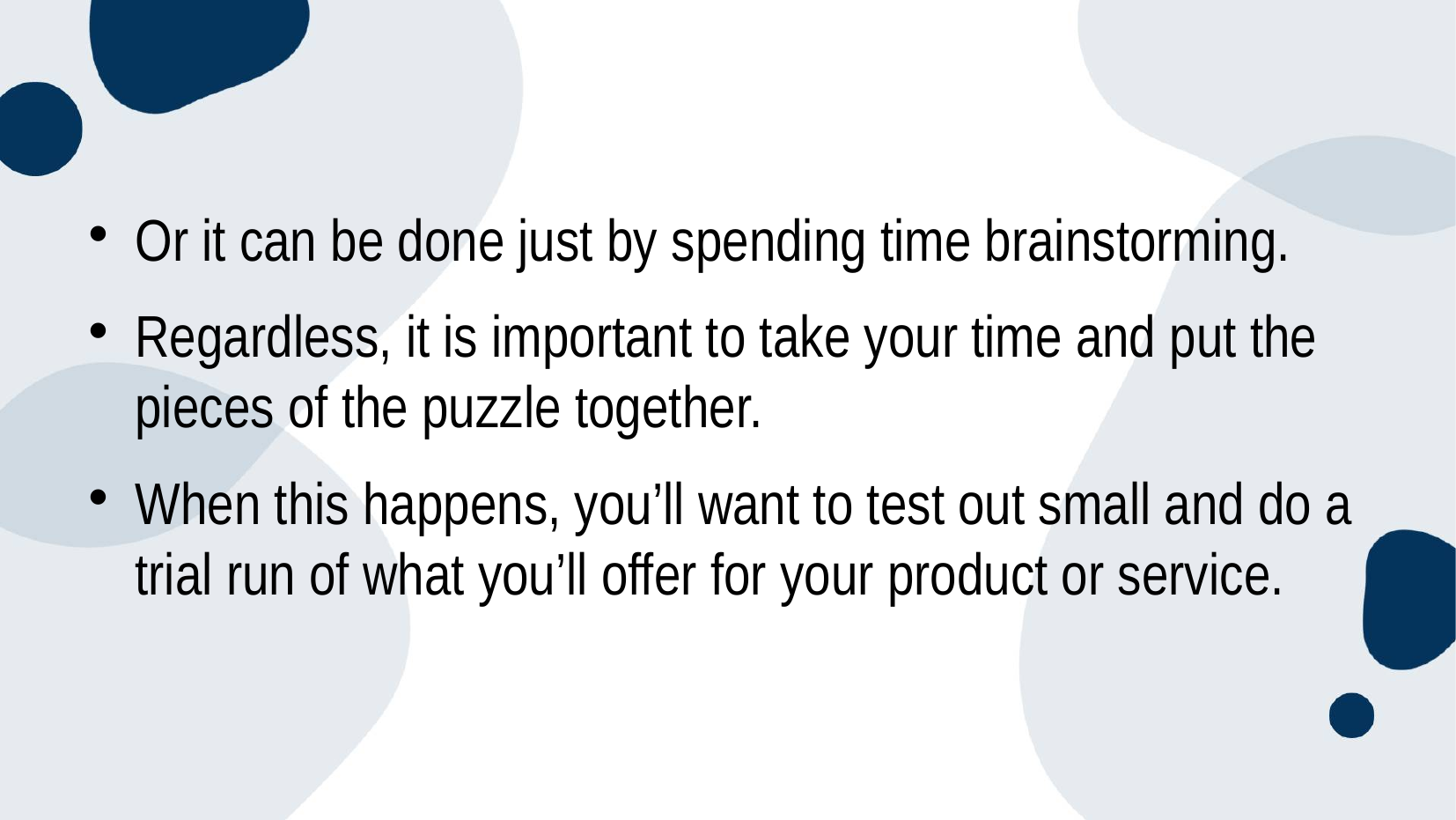

#
Or it can be done just by spending time brainstorming.
Regardless, it is important to take your time and put the pieces of the puzzle together.
When this happens, you’ll want to test out small and do a trial run of what you’ll offer for your product or service.